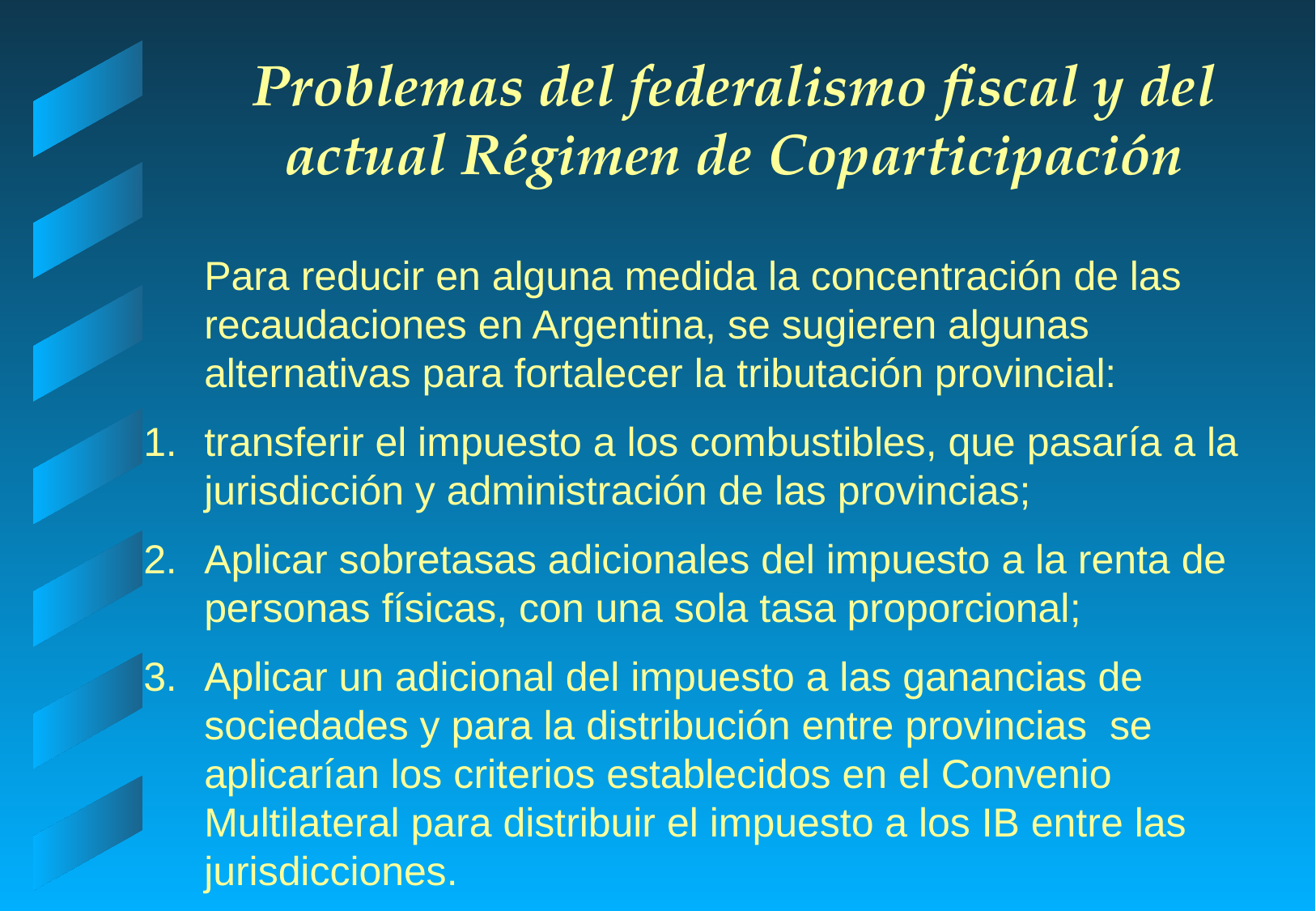

# Problemas del federalismo fiscal y del actual Régimen de Coparticipación
	Para reducir en alguna medida la concentración de las recaudaciones en Argentina, se sugieren algunas alternativas para fortalecer la tributación provincial:
transferir el impuesto a los combustibles, que pasaría a la jurisdicción y administración de las provincias;
Aplicar sobretasas adicionales del impuesto a la renta de personas físicas, con una sola tasa proporcional;
Aplicar un adicional del impuesto a las ganancias de sociedades y para la distribución entre provincias  se aplicarían los criterios establecidos en el Convenio Multilateral para distribuir el impuesto a los IB entre las jurisdicciones.